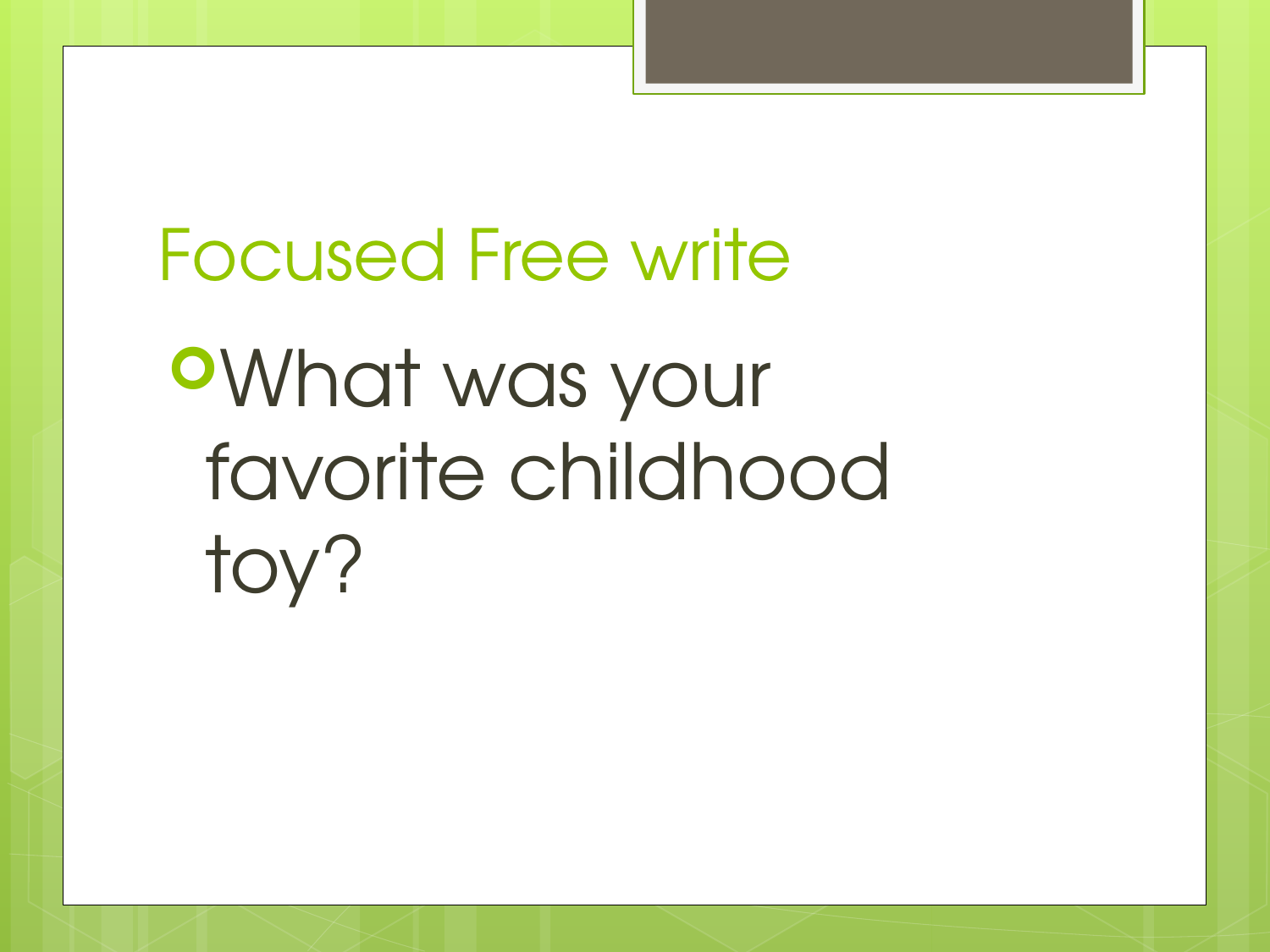

# Focused Free write
What was your favorite childhood toy?